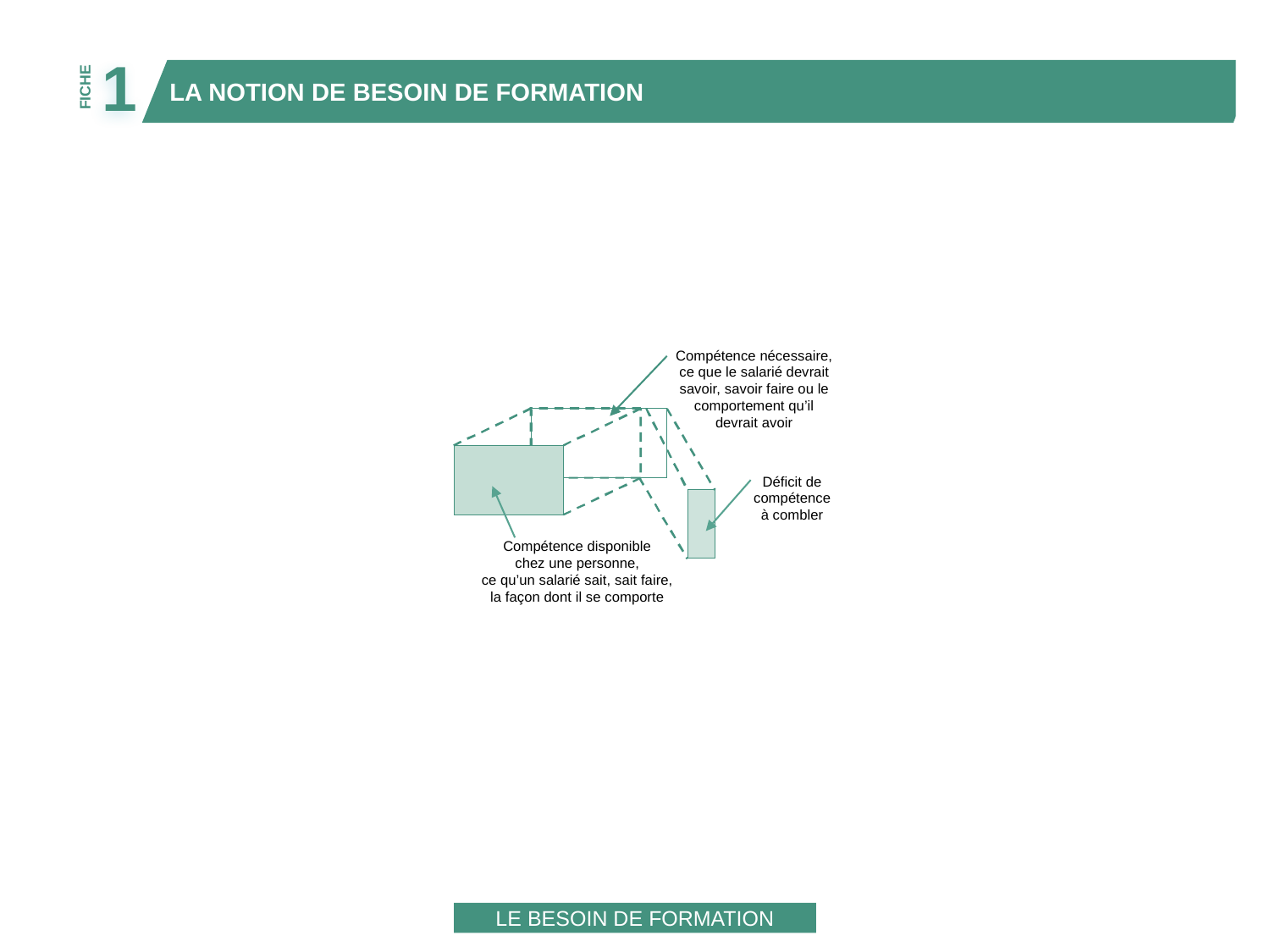

1

LA NOTION DE BESOIN DE FORMATION
FICHE

Compétence nécessaire,
ce que le salarié devrait
savoir, savoir faire ou le
comportement qu’il
devrait avoir

Déficit de
compétence
à combler

Compétence disponible
chez une personne,
ce qu’un salarié sait, sait faire,
la façon dont il se comporte
LE BESOIN DE FORMATION